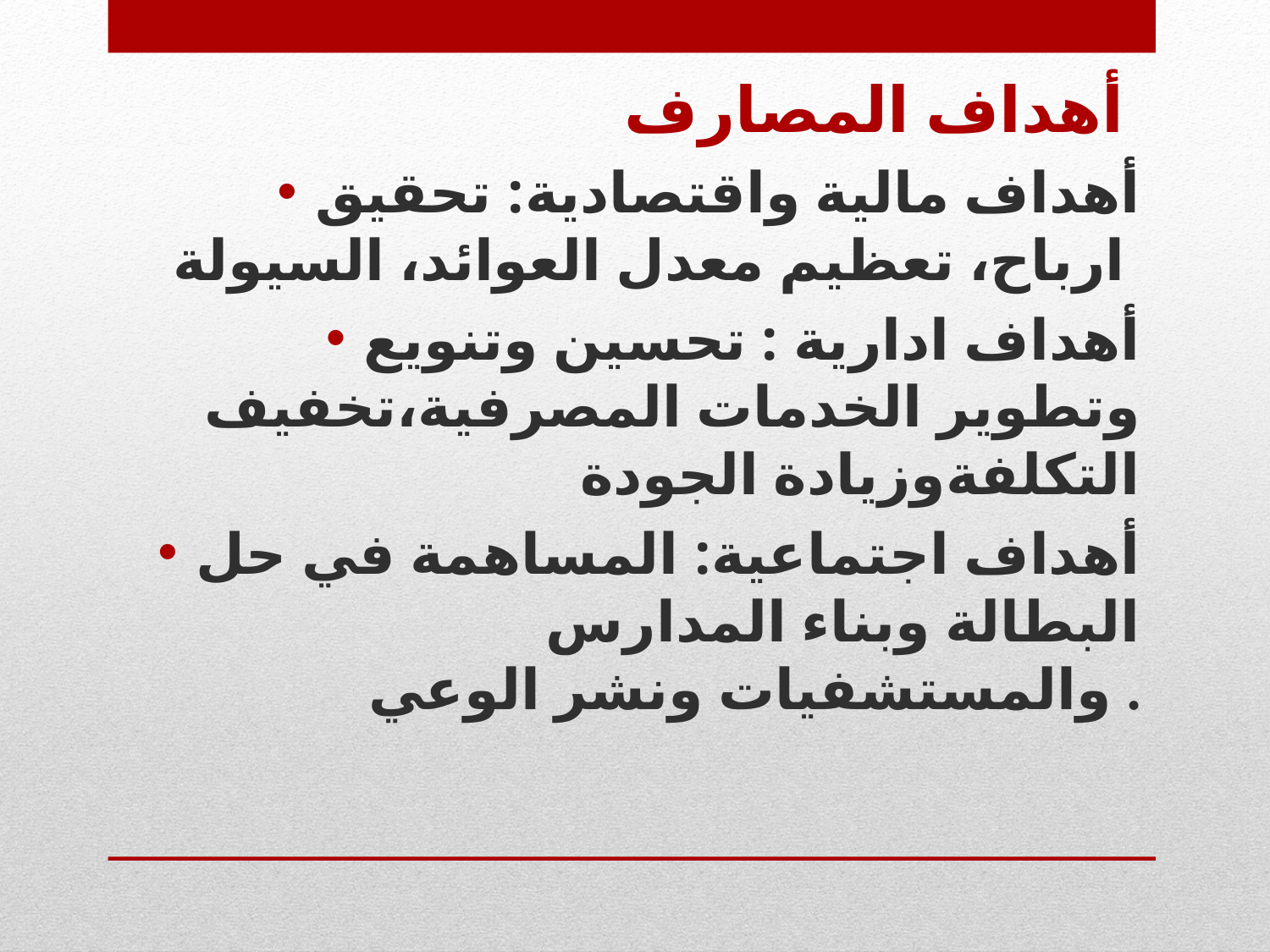

أهداف المصارف
أهداف مالية واقتصادية: تحقيق ارباح، تعظيم معدل العوائد، السيولة
أهداف ادارية : تحسين وتنويع وتطوير الخدمات المصرفية،تخفيف التكلفةوزيادة الجودة
أهداف اجتماعية: المساهمة في حل البطالة وبناء المدارس والمستشفيات ونشر الوعي .